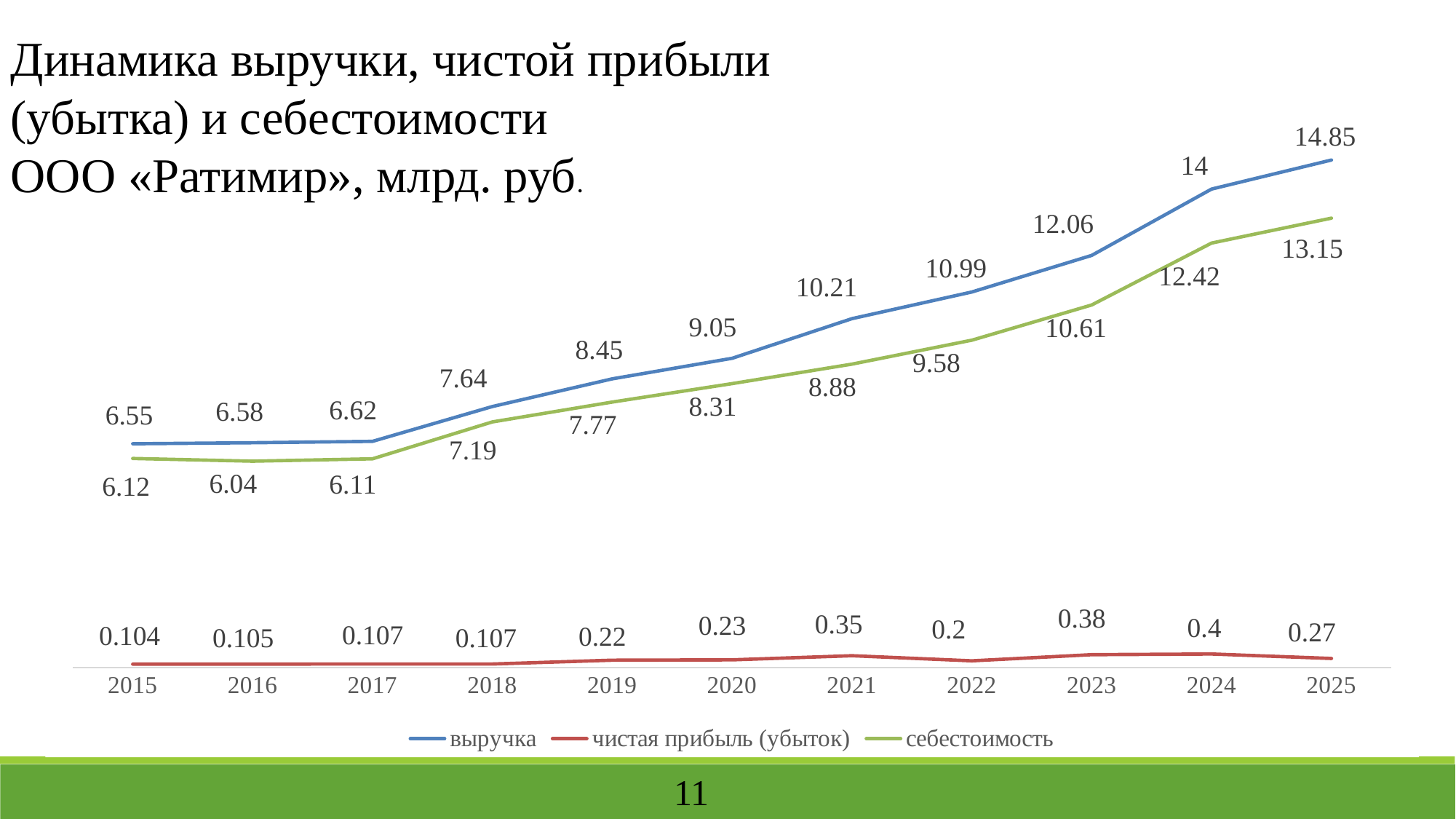

Динамика выручки, чистой прибыли (убытка) и себестоимости
ООО «Ратимир», млрд. руб.

### Chart

| Category | выручка | чистая прибыль (убыток) | себестоимость |
|---|---|---|---|
| 2015 | 6.55 | 0.10400000000000002 | 6.1199999999999966 |
| 2016 | 6.58 | 0.10500000000000002 | 6.04 |
| 2017 | 6.6199999999999966 | 0.10700000000000005 | 6.1099999999999985 |
| 2018 | 7.64 | 0.10700000000000005 | 7.1899999999999995 |
| 2019 | 8.450000000000003 | 0.22 | 7.770000000000001 |
| 2020 | 9.05 | 0.23 | 8.31 |
| 2021 | 10.21 | 0.3500000000000002 | 8.88 |
| 2022 | 10.99 | 0.2 | 9.58 |
| 2023 | 12.06 | 0.3800000000000002 | 10.61 |
| 2024 | 14.0 | 0.4 | 12.42 |
| 2025 | 14.850000000000007 | 0.27 | 13.15 |
11